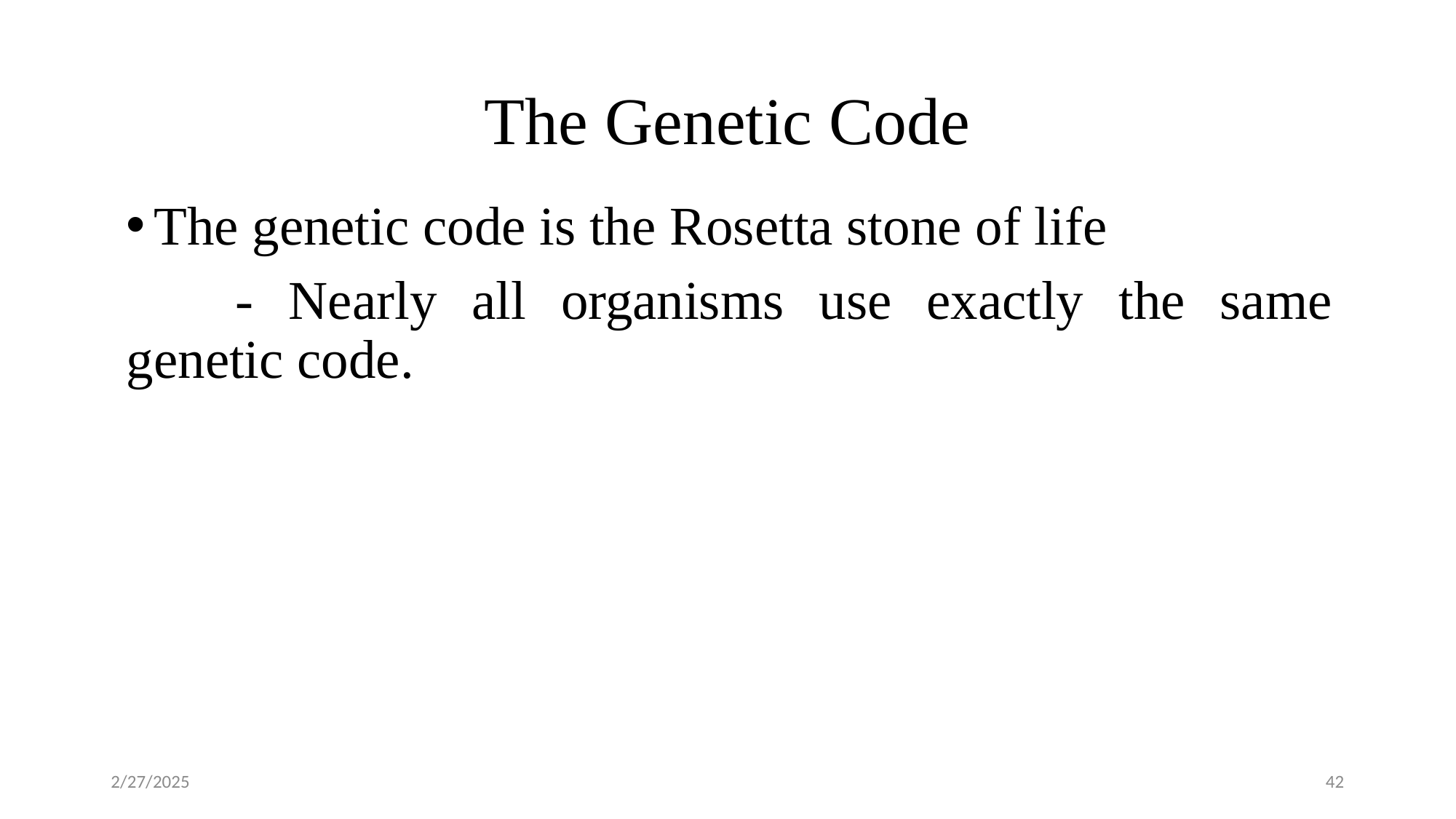

# The Genetic Code
The genetic code is the Rosetta stone of life
	- Nearly all organisms use exactly the same genetic code.
2/27/2025
42